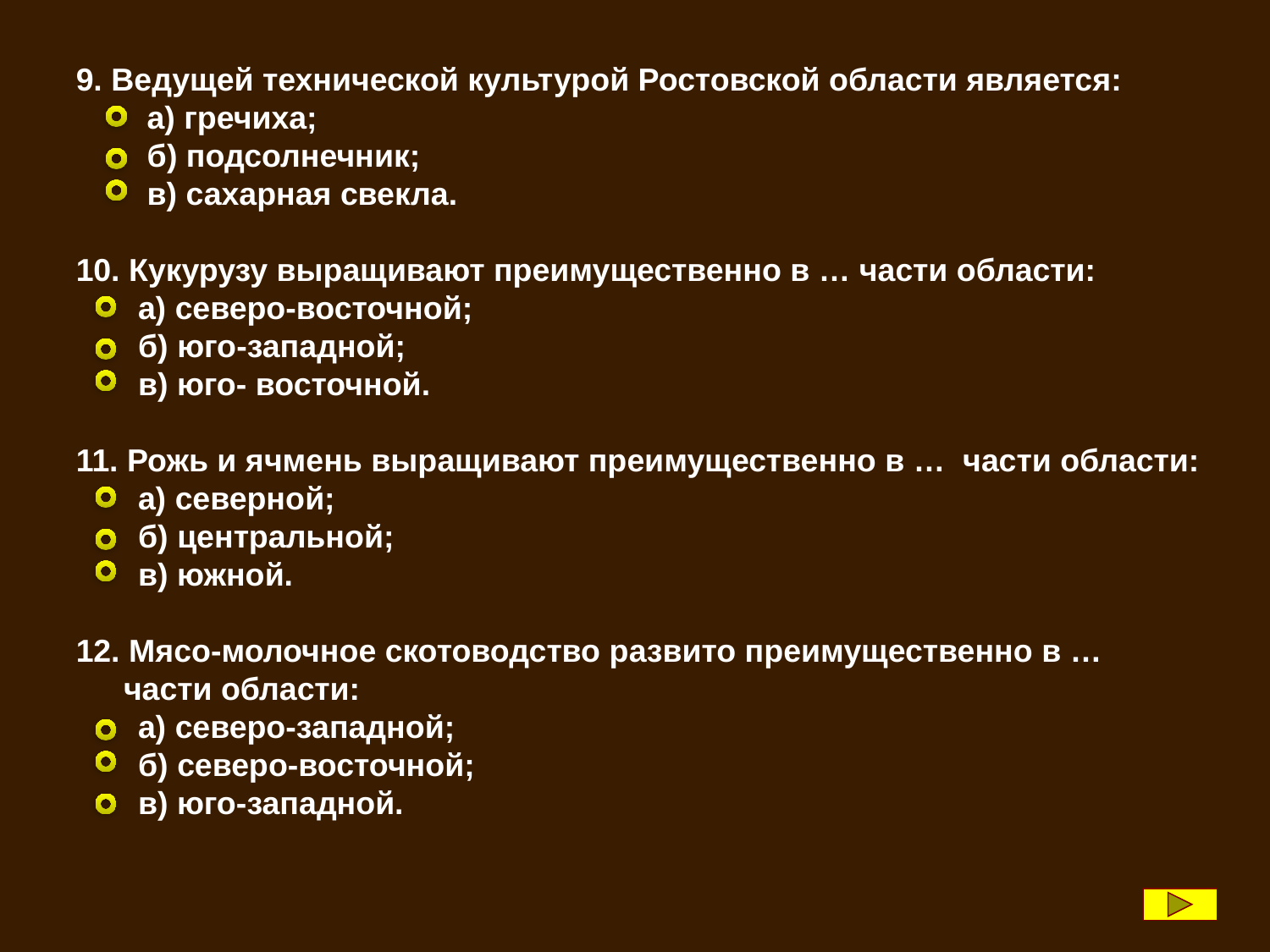

9. Ведущей технической культурой Ростовской области является:
        а) гречиха;
        б) подсолнечник;
        в) сахарная свекла.

10. Кукурузу выращивают преимущественно в … части области:
       а) северо-восточной;
       б) юго-западной;
       в) юго- восточной.

11. Рожь и ячмень выращивают преимущественно в …  части области:
       а) северной;
       б) центральной;
       в) южной.

12. Мясо-молочное скотоводство развито преимущественно в …  части области:
       а) северо-западной;
       б) северо-восточной;
       в) юго-западной.